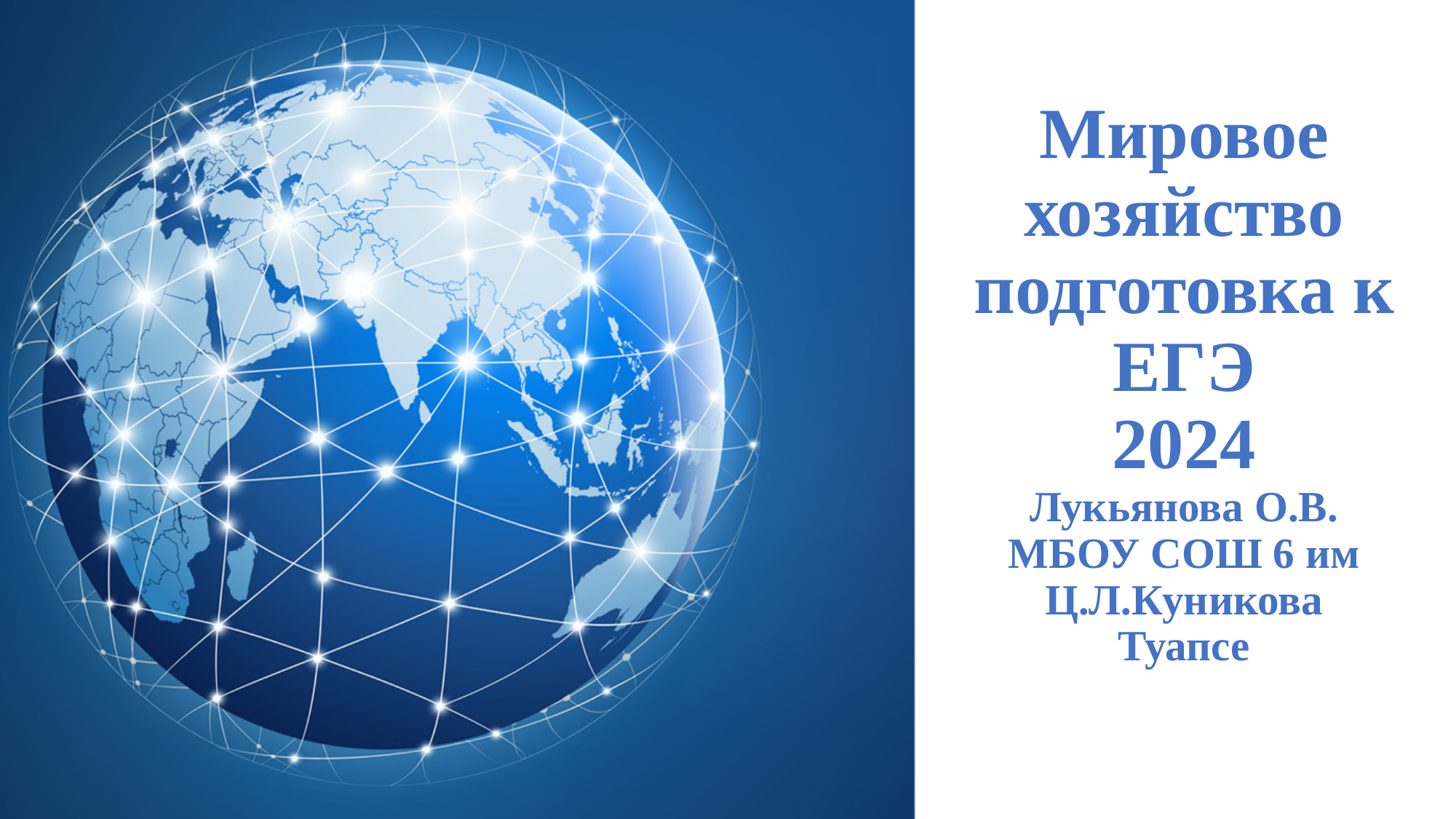

# Мировое хозяйство подготовка к ЕГЭ 2024 Лукьянова О.В. МБОУ СОШ 6 им Ц.Л.Куникова Туапсе